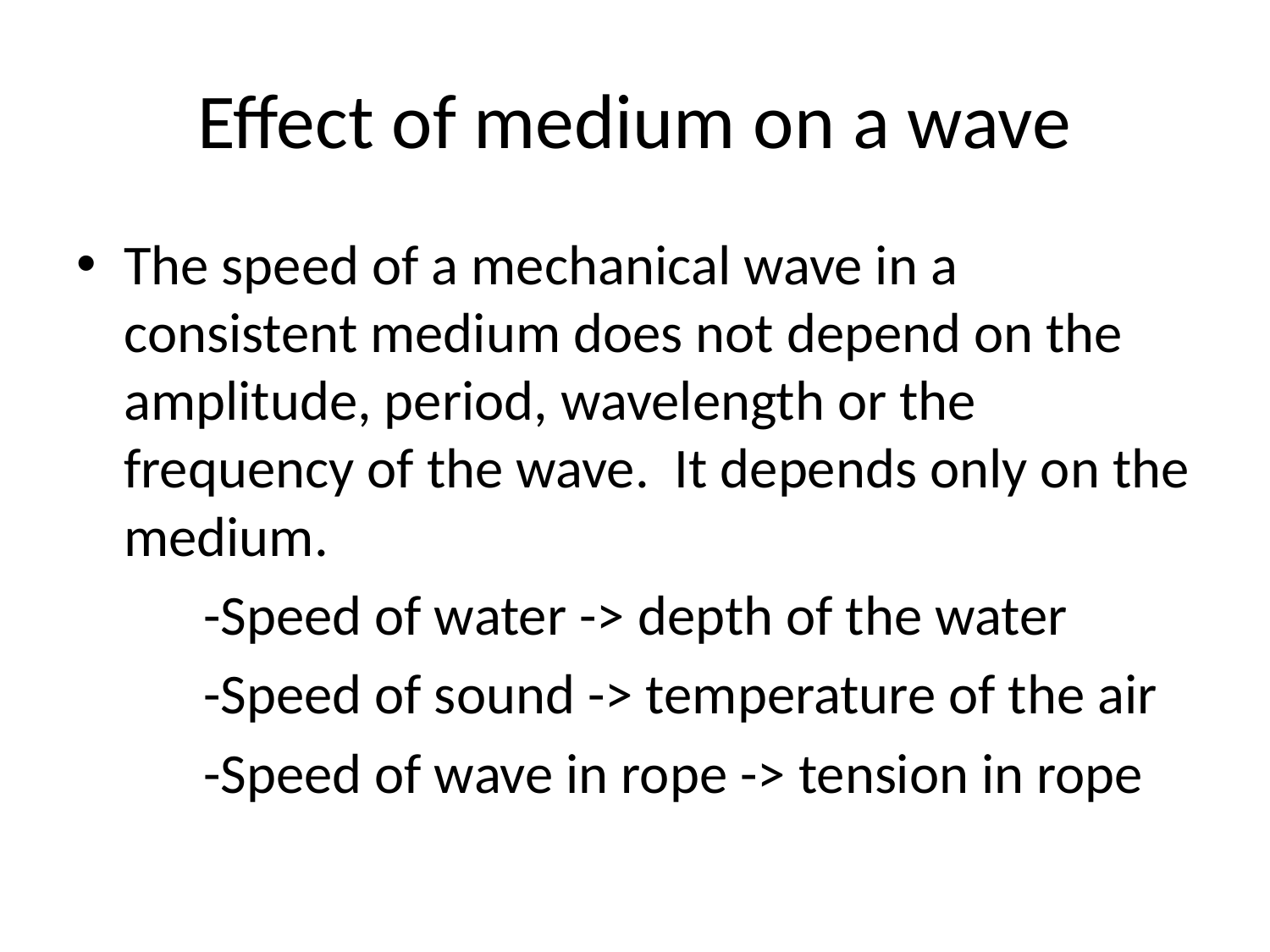

# Effect of medium on a wave
The speed of a mechanical wave in a consistent medium does not depend on the amplitude, period, wavelength or the frequency of the wave.  It depends only on the medium.
	-Speed of water -> depth of the water
	-Speed of sound -> temperature of the air
	-Speed of wave in rope -> tension in rope